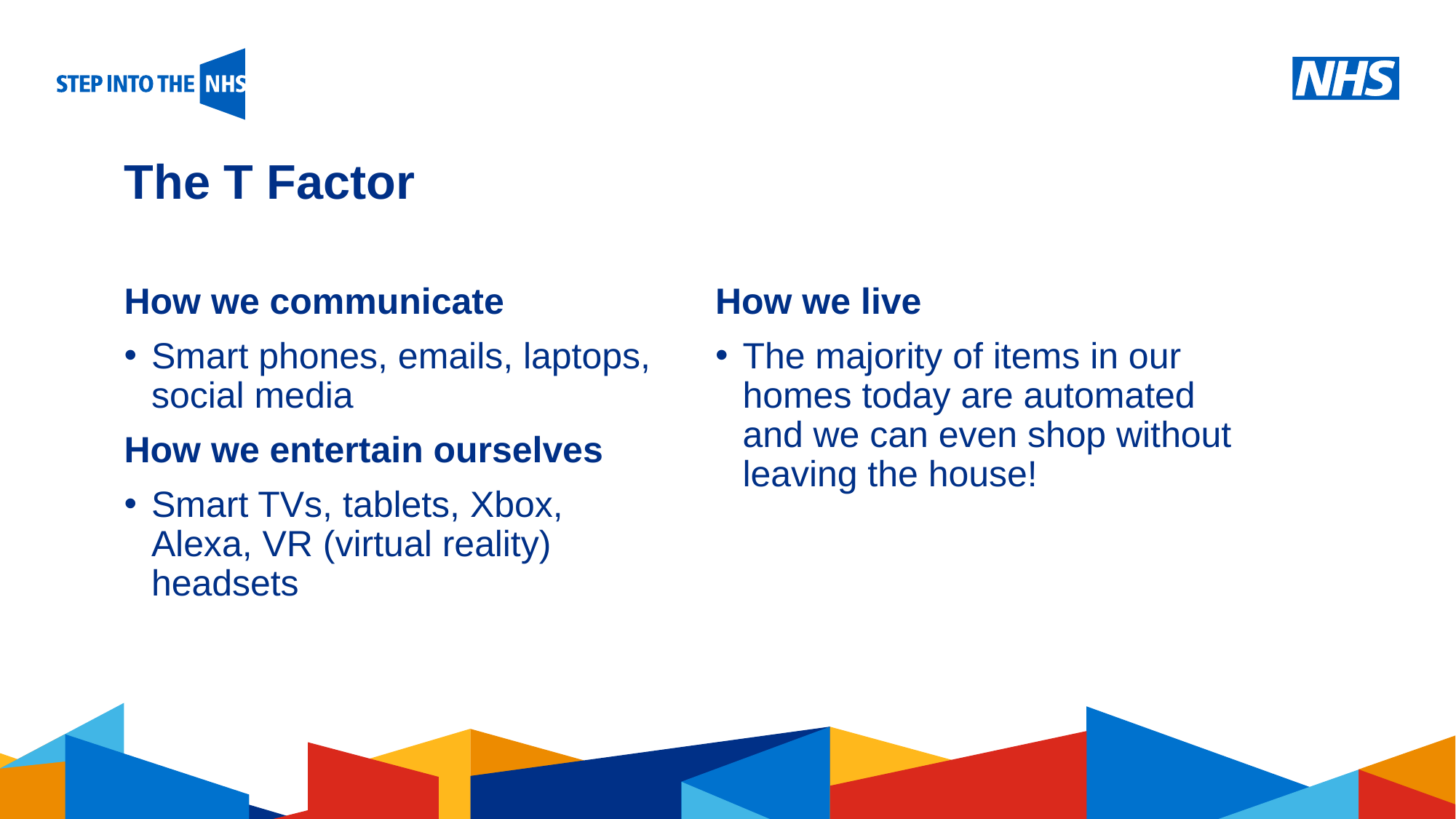

# The T Factor
How we communicate
Smart phones, emails, laptops,
social media
How we entertain ourselves
Smart TVs, tablets, Xbox,
Alexa, VR (virtual reality) headsets

How we live
The majority of items in our homes today are automated
and we can even shop without leaving the house!